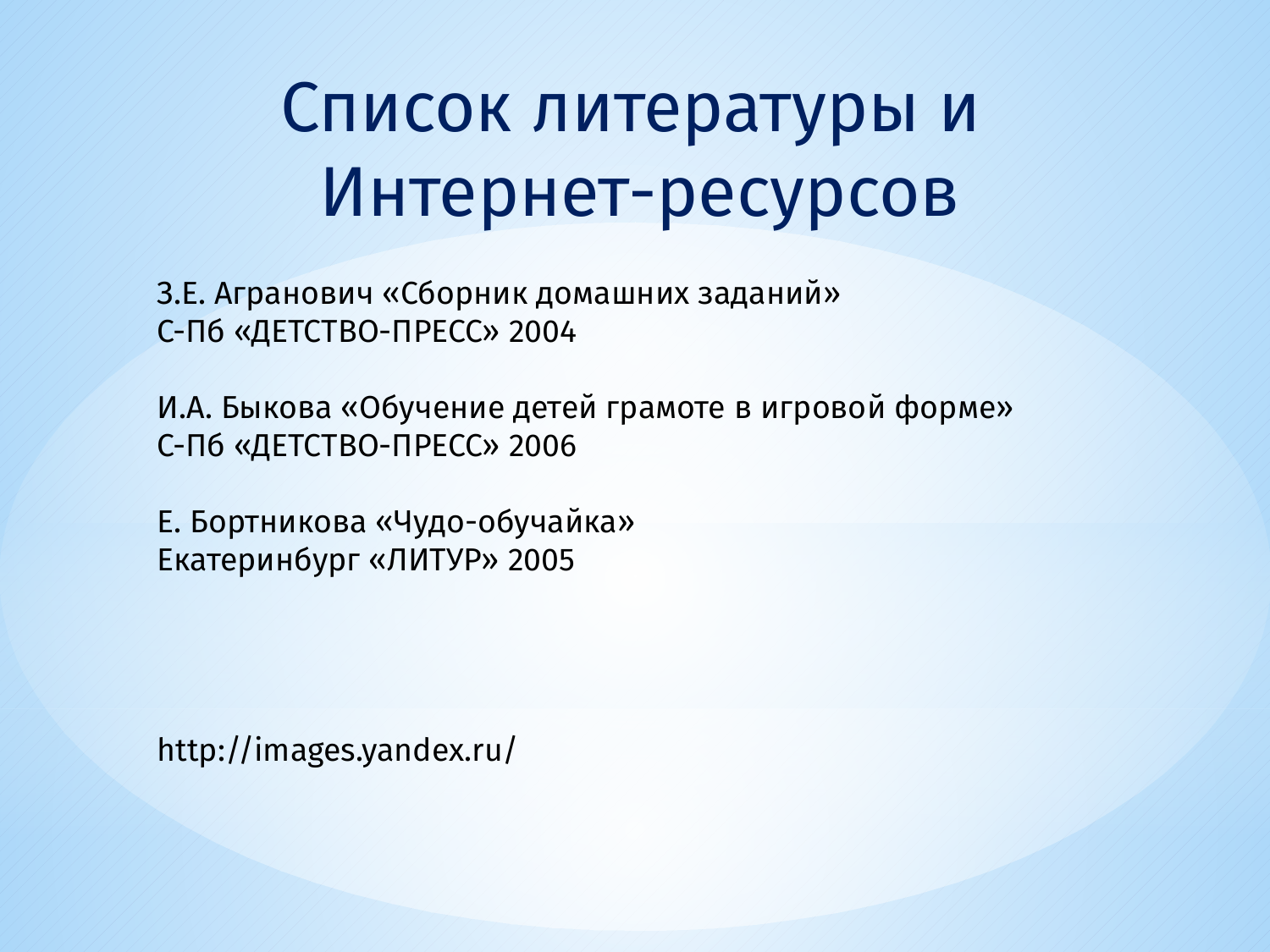

Список литературы и
Интернет-ресурсов
З.Е. Агранович «Сборник домашних заданий»
С-Пб «ДЕТСТВО-ПРЕСС» 2004

И.А. Быкова «Обучение детей грамоте в игровой форме»
С-Пб «ДЕТСТВО-ПРЕСС» 2006

Е. Бортникова «Чудо-обучайка»
Екатеринбург «ЛИТУР» 2005

http://images.yandex.ru/